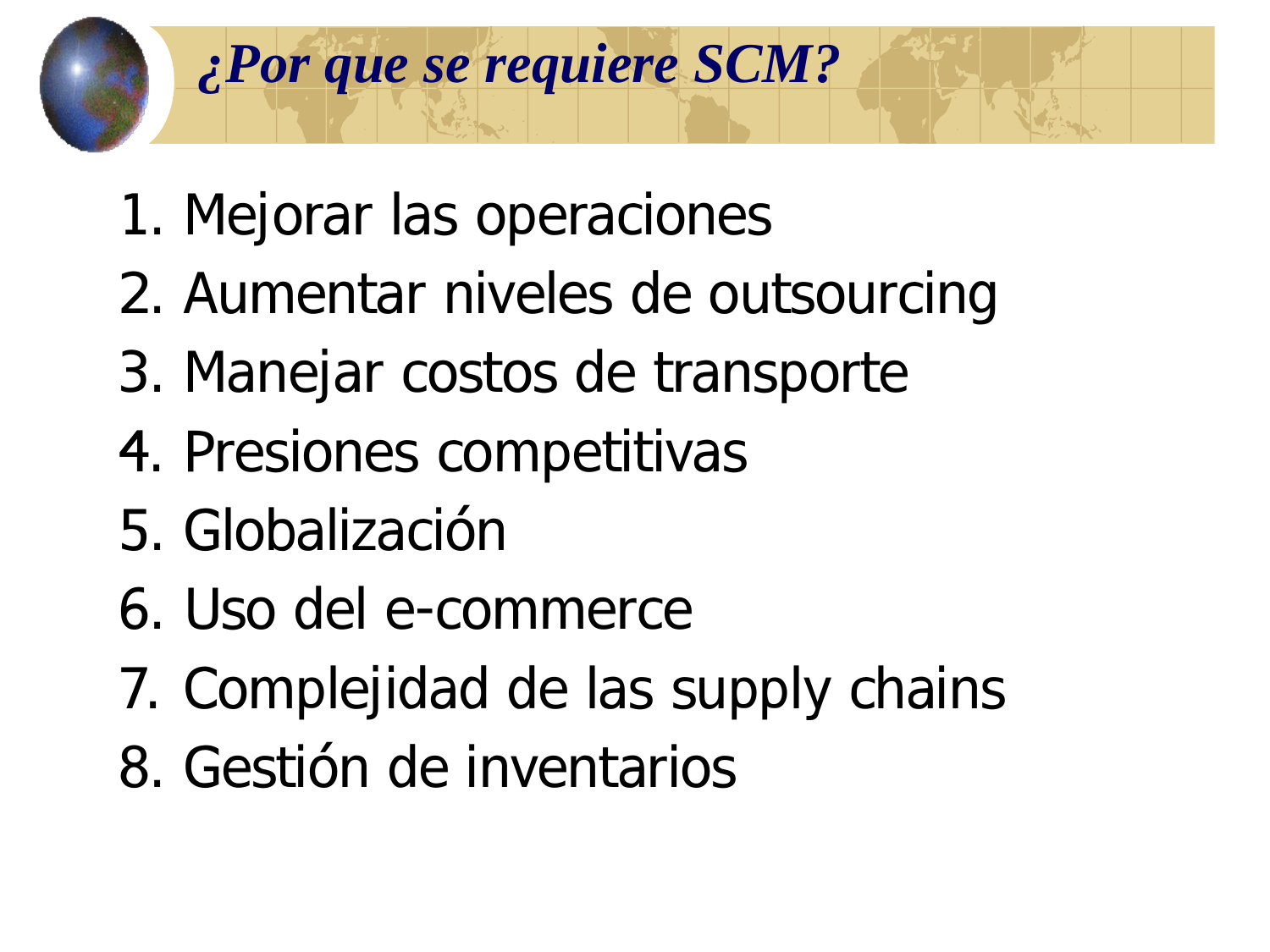

# ¿Por que se requiere SCM?
 Mejorar las operaciones
 Aumentar niveles de outsourcing
 Manejar costos de transporte
 Presiones competitivas
 Globalización
 Uso del e-commerce
 Complejidad de las supply chains
 Gestión de inventarios